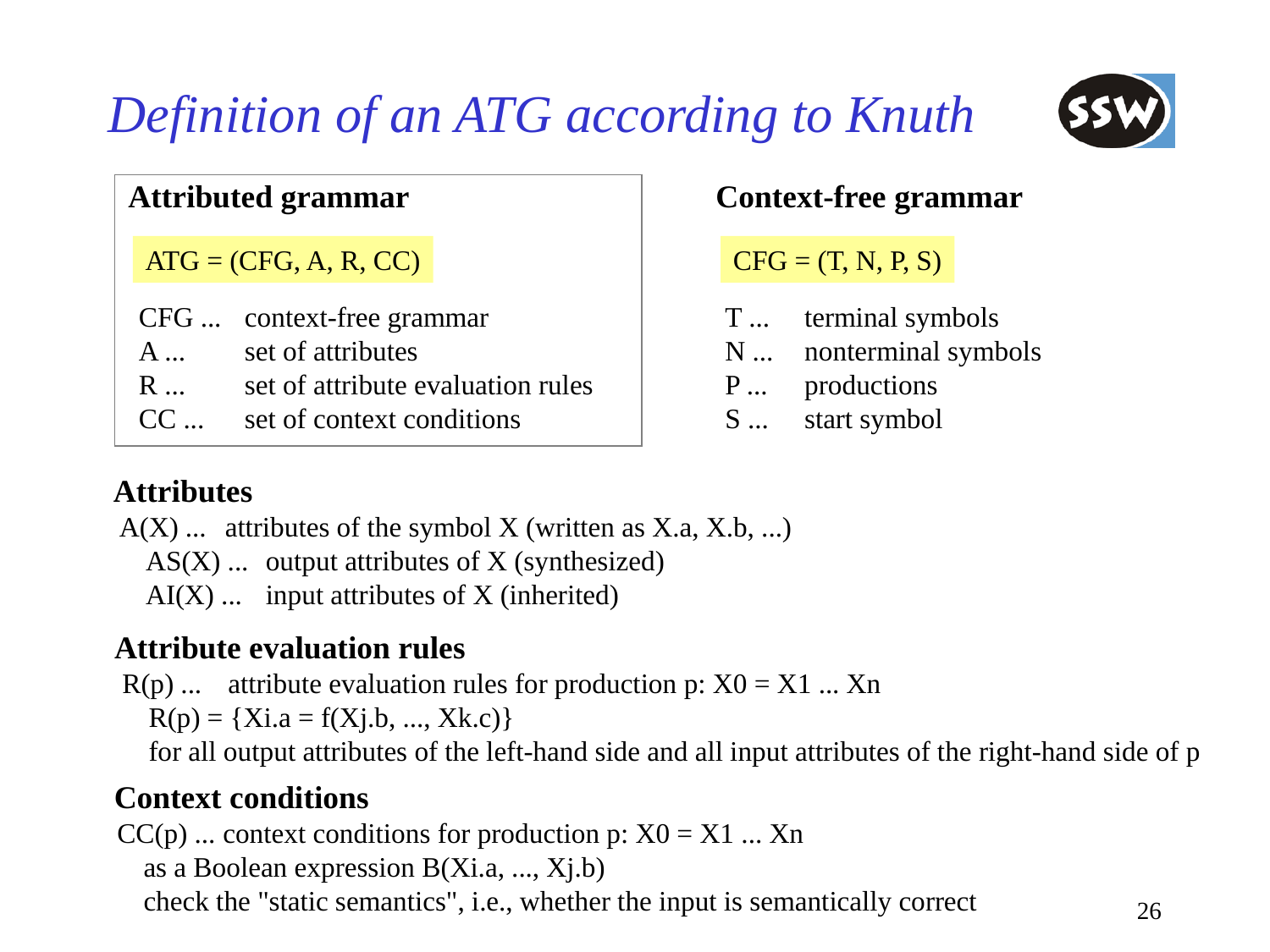

# Definition of an ATG according to Knuth
Attributed grammar
Context-free grammar
CFG = (T, N, P, S)
T ...	terminal symbols
N ...	nonterminal symbols
P ...	productions
S ...	start symbol

ATG = (CFG, A, R, CC)
CFG ...	context-free grammar
A ...	set of attributes
R ...	set of attribute evaluation rules
CC ...	set of context conditions
Attributes
A(X) ...	attributes of the symbol X (written as X.a, X.b, ...)
	AS(X) ...	output attributes of X (synthesized)
	AI(X) ...	input attributes of X (inherited)
Attribute evaluation rules
R(p) ...	attribute evaluation rules for production p: X0 = X1 ... Xn
	R(p) = {Xi.a = f(Xj.b, ..., Xk.c)}
	for all output attributes of the left-hand side and all input attributes of the right-hand side of p
Context conditions
CC(p) ...	context conditions for production p: X0 = X1 ... Xn
	as a Boolean expression B(Xi.a, ..., Xj.b)
	check the "static semantics", i.e., whether the input is semantically correct
26